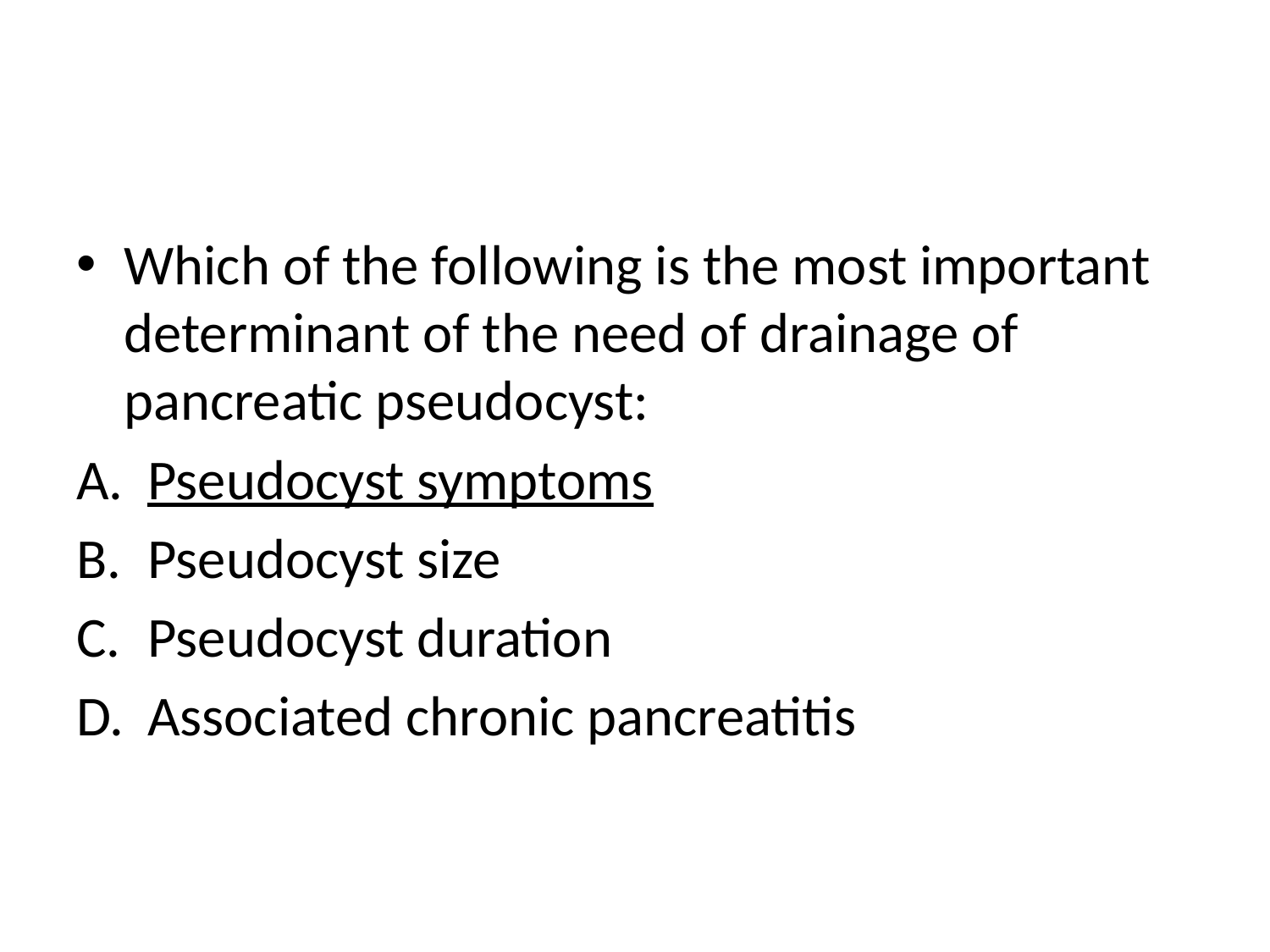

#
Which of the following is the most important determinant of the need of drainage of pancreatic pseudocyst:
Pseudocyst symptoms
Pseudocyst size
Pseudocyst duration
Associated chronic pancreatitis